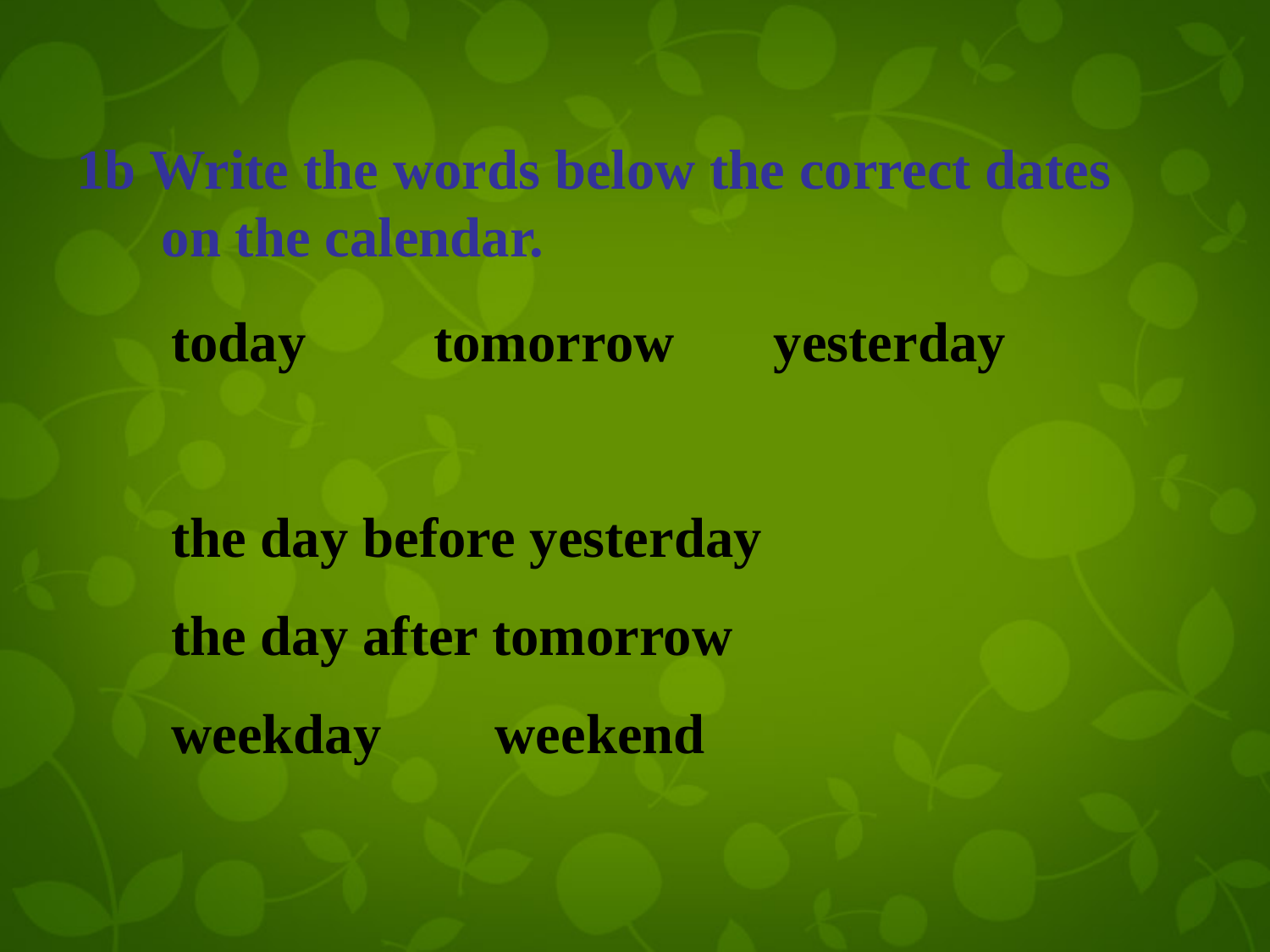

1b Write the words below the correct dates
      on the calendar.
today         tomorrow       yesterday
the day before yesterday
the day after tomorrow
weekday        weekend